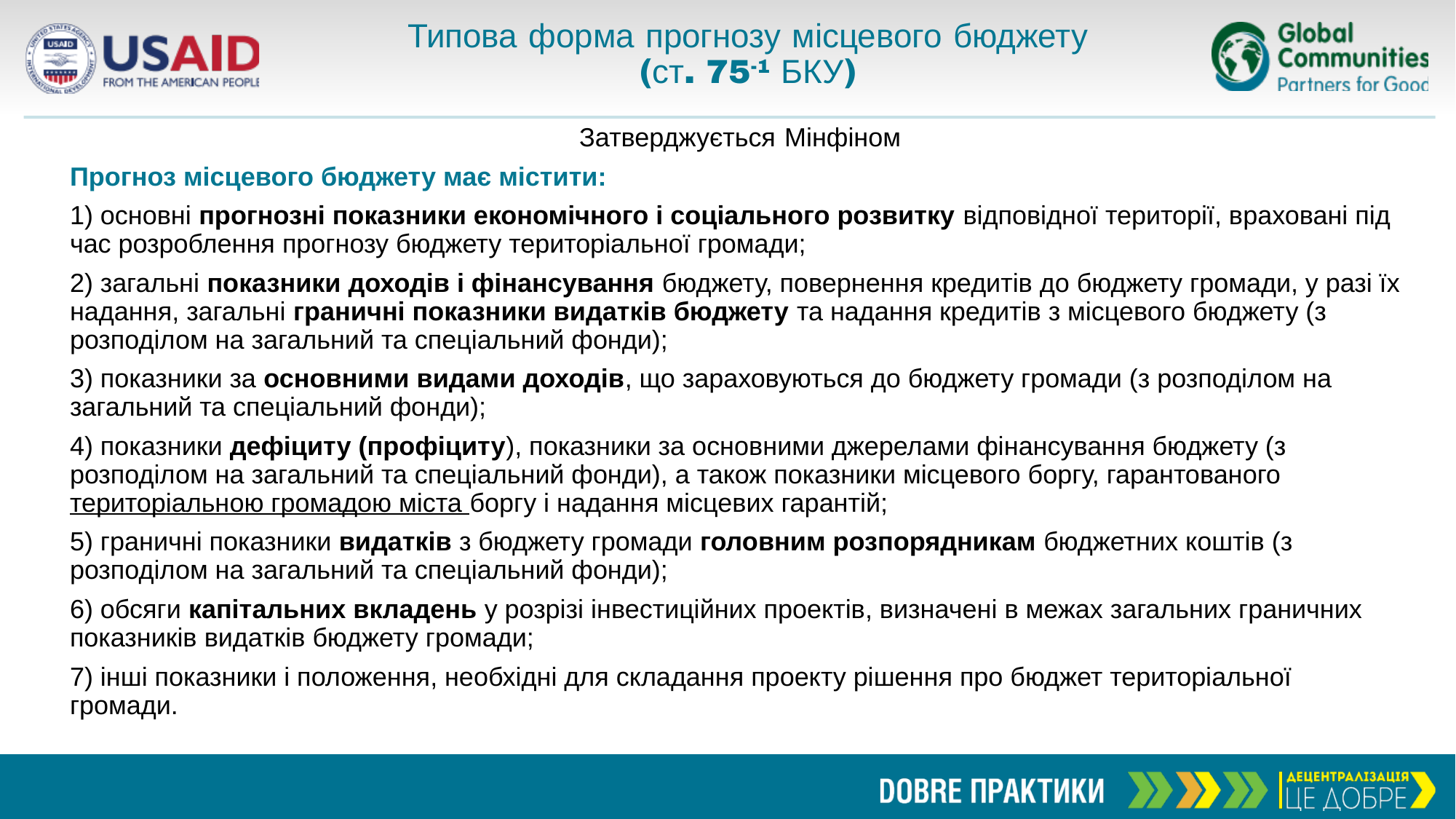

# Типова форма прогнозу місцевого бюджету (ст. 75-1 БКУ)
 Затверджується Мінфіном
Прогноз місцевого бюджету має містити:
1) основні прогнозні показники економічного і соціального розвитку відповідної території, враховані під час розроблення прогнозу бюджету територіальної громади;
2) загальні показники доходів і фінансування бюджету, повернення кредитів до бюджету громади, у разі їх надання, загальні граничні показники видатків бюджету та надання кредитів з місцевого бюджету (з розподілом на загальний та спеціальний фонди);
3) показники за основними видами доходів, що зараховуються до бюджету громади (з розподілом на загальний та спеціальний фонди);
4) показники дефіциту (профіциту), показники за основними джерелами фінансування бюджету (з розподілом на загальний та спеціальний фонди), а також показники місцевого боргу, гарантованого територіальною громадою міста боргу і надання місцевих гарантій;
5) граничні показники видатків з бюджету громади головним розпорядникам бюджетних коштів (з розподілом на загальний та спеціальний фонди);
6) обсяги капітальних вкладень у розрізі інвестиційних проектів, визначені в межах загальних граничних показників видатків бюджету громади;
7) інші показники і положення, необхідні для складання проекту рішення про бюджет територіальної громади.